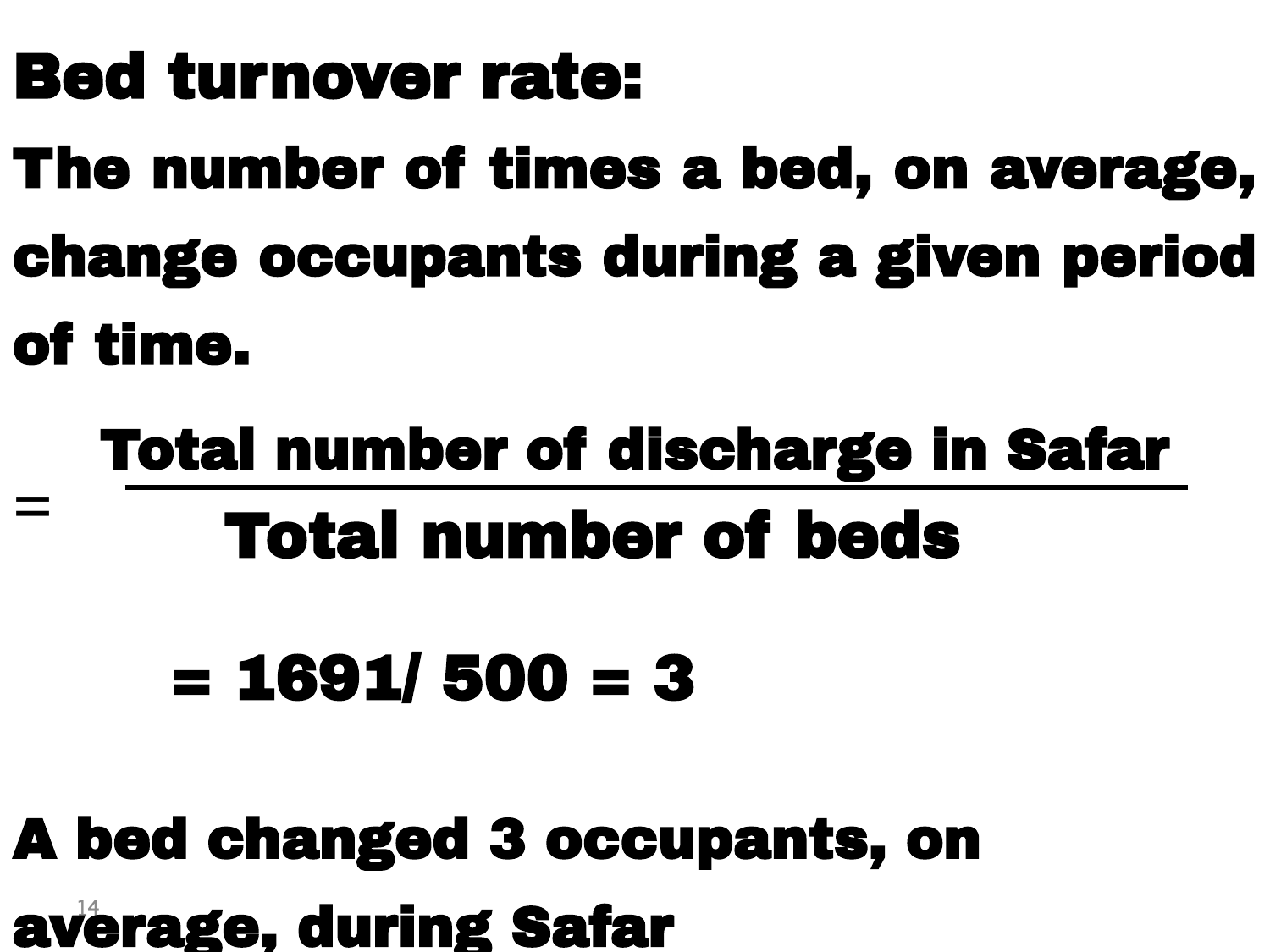

Bed turnover rate:
The number of times a bed, on average, change occupants during a given period of time.

=

         = 1691/ 500 = 3

A bed changed 3 occupants, on average, during Safar

Total number of discharge in Safar
 Total number of beds
14